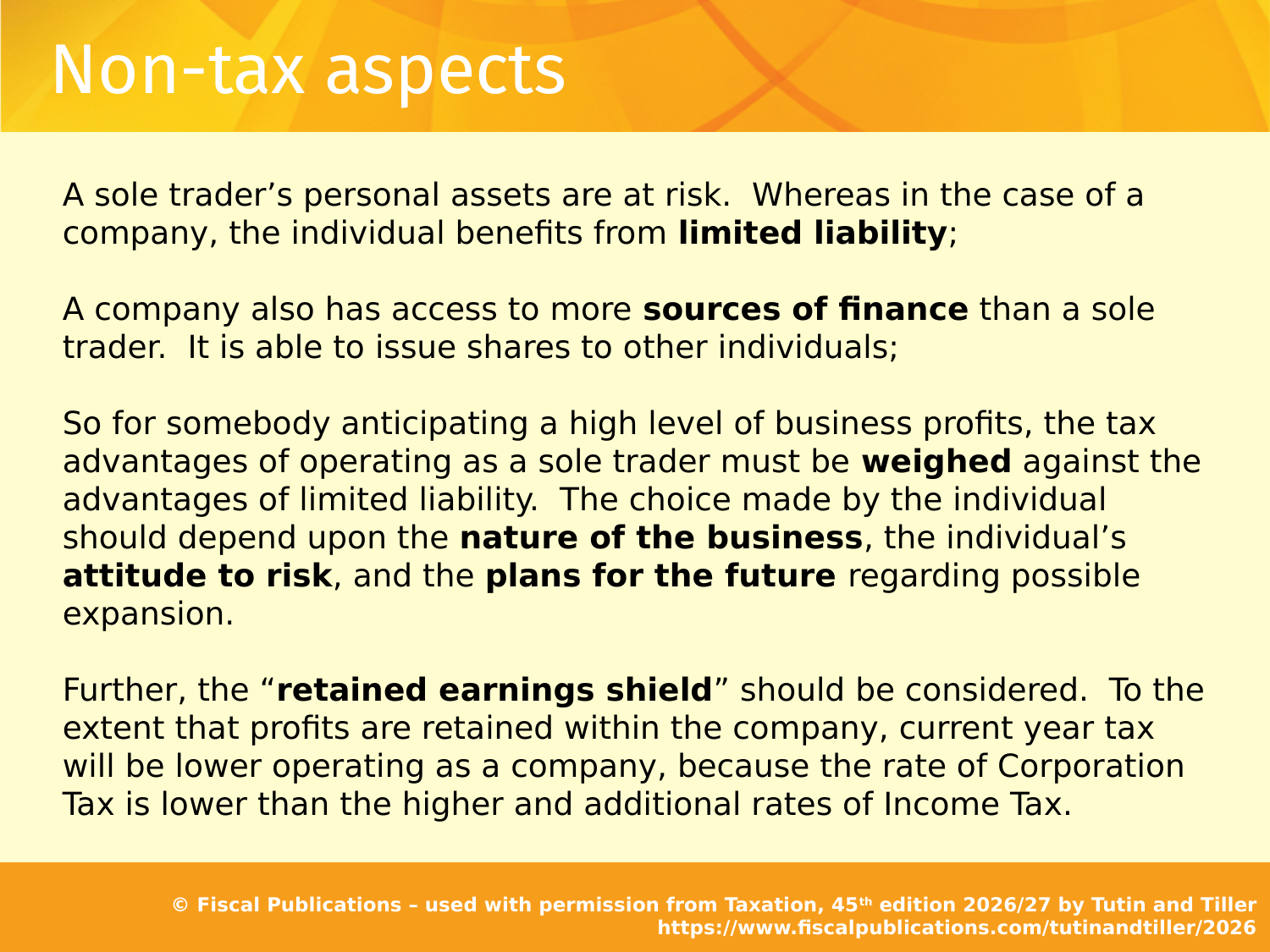

# Non-tax aspects

A sole trader’s personal assets are at risk.  Whereas in the case of a company, the individual benefits from limited liability;

A company also has access to more sources of finance than a sole trader.  It is able to issue shares to other individuals;

So for somebody anticipating a high level of business profits, the tax advantages of operating as a sole trader must be weighed against the advantages of limited liability.  The choice made by the individual should depend upon the nature of the business, the individual’s attitude to risk, and the plans for the future regarding possible expansion.

Further, the “retained earnings shield” should be considered.  To the extent that profits are retained within the company, current year tax will be lower operating as a company, because the rate of Corporation Tax is lower than the higher and additional rates of Income Tax.